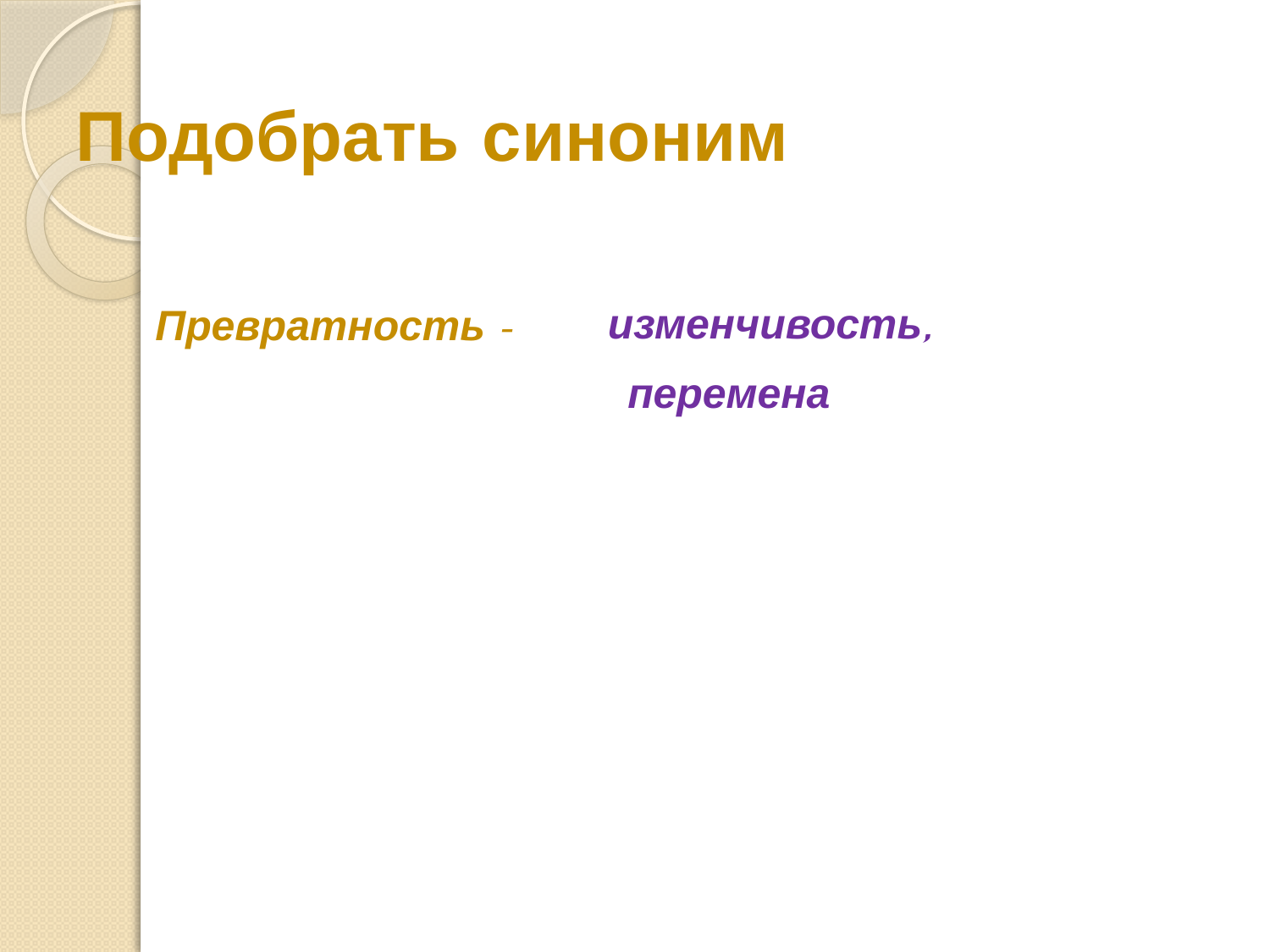

# Подобрать синоним
    Превратность -
изменчивость,
перемена